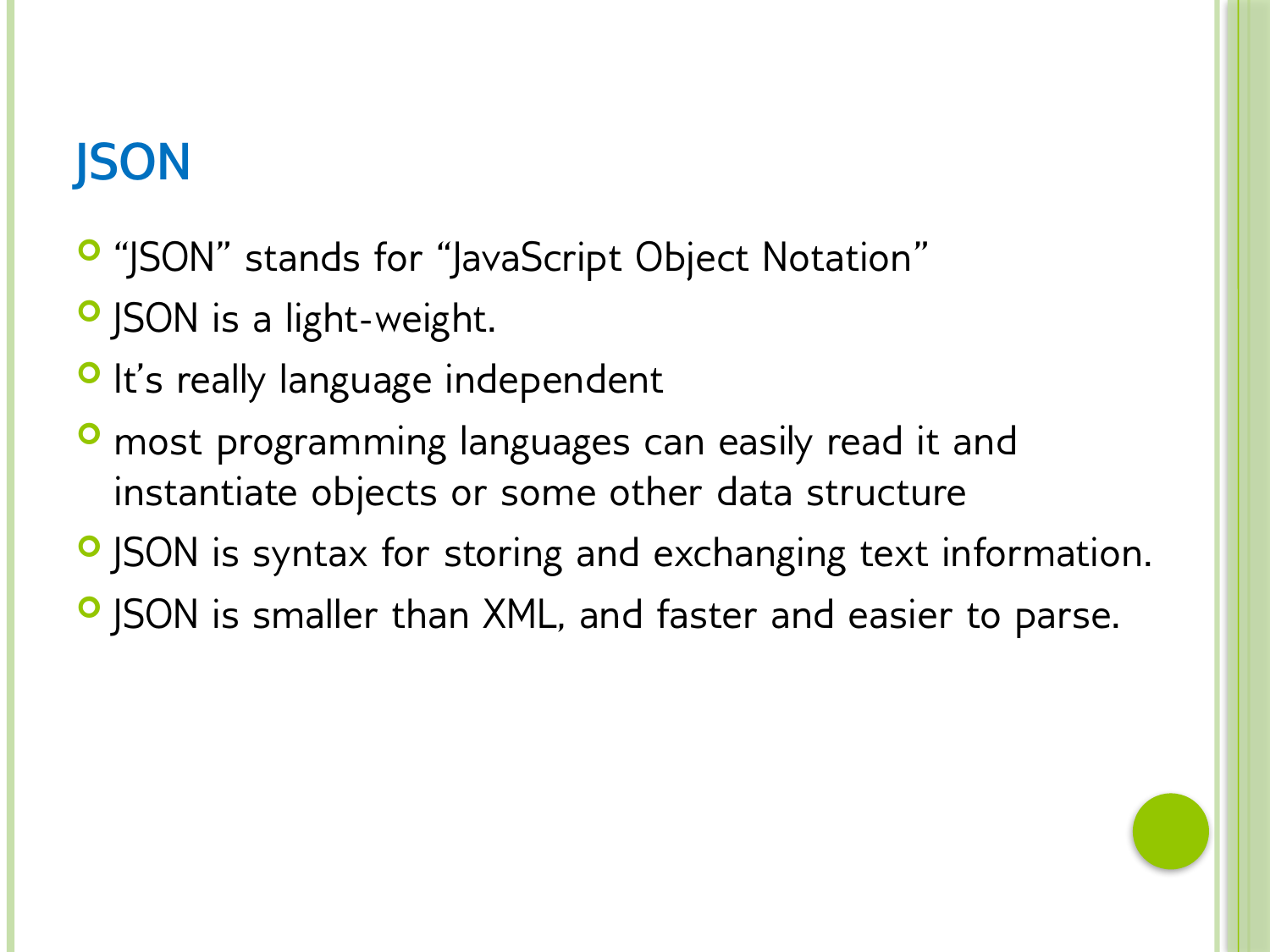

# JSON
“JSON” stands for “JavaScript Object Notation”
JSON is a light-weight.
It’s really language independent
most programming languages can easily read it and instantiate objects or some other data structure
JSON is syntax for storing and exchanging text information.
JSON is smaller than XML, and faster and easier to parse.